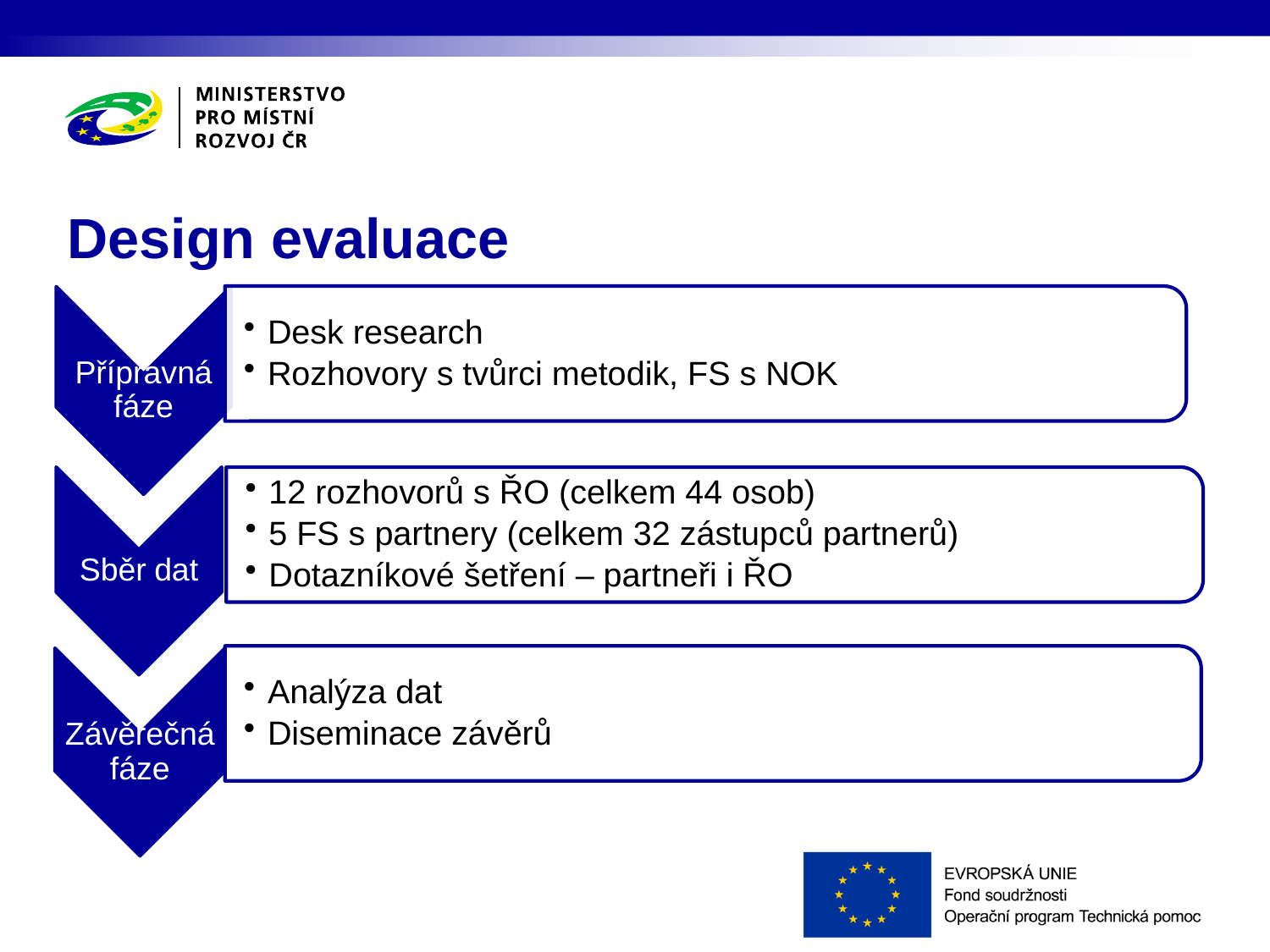

# Design evaluace
Přípravná fáze
Desk research
Rozhovory s tvůrci metodik, FS s NOK
Sběr dat
12 rozhovorů s ŘO (celkem 44 osob)
5 FS s partnery (celkem 32 zástupců partnerů)
Dotazníkové šetření – partneři i ŘO
Závěrečná fáze
Analýza dat
Diseminace závěrů